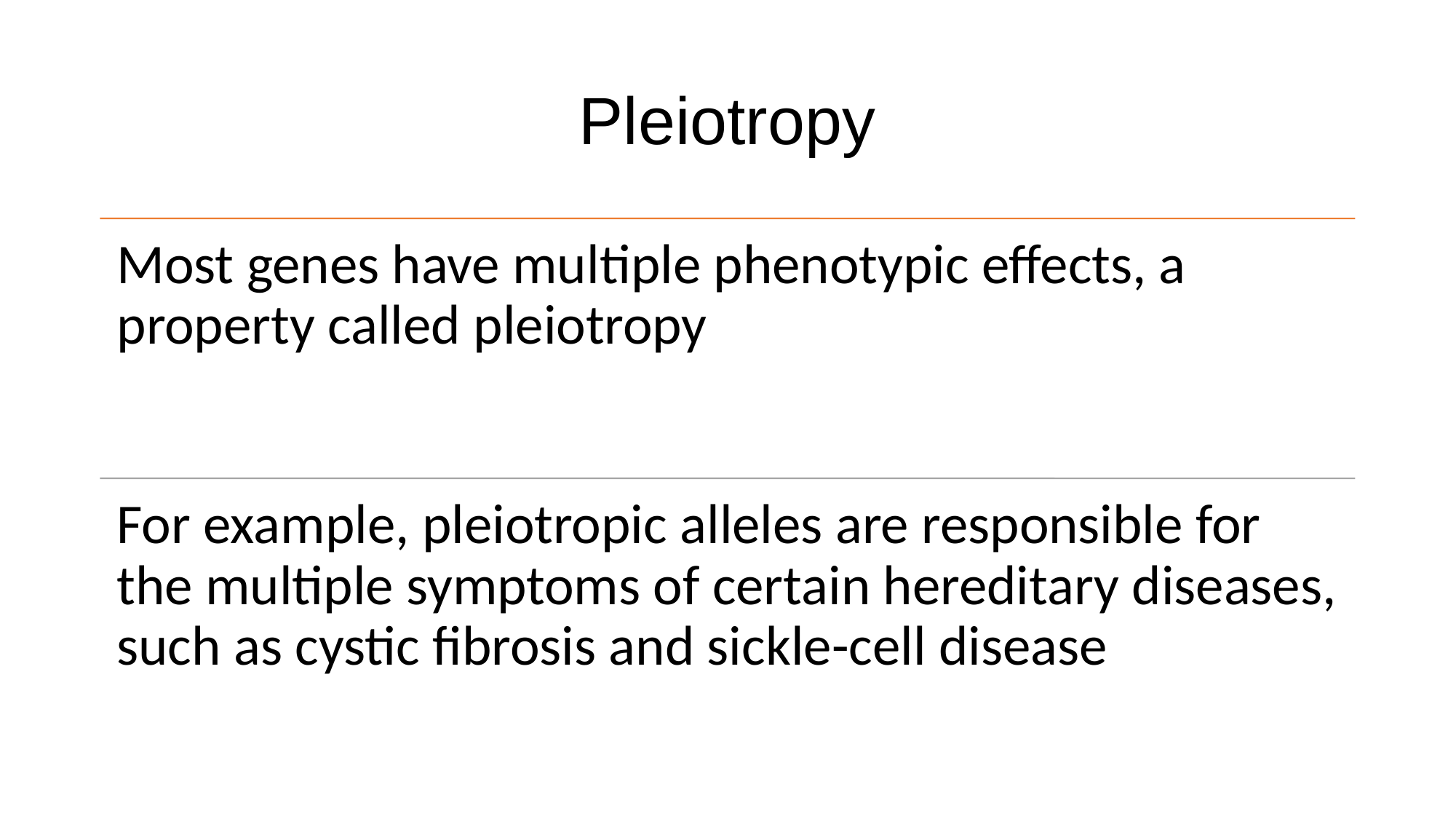

# Pleiotropy
Most genes have multiple phenotypic effects, a property called pleiotropy
For example, pleiotropic alleles are responsible for the multiple symptoms of certain hereditary diseases, such as cystic fibrosis and sickle-cell disease